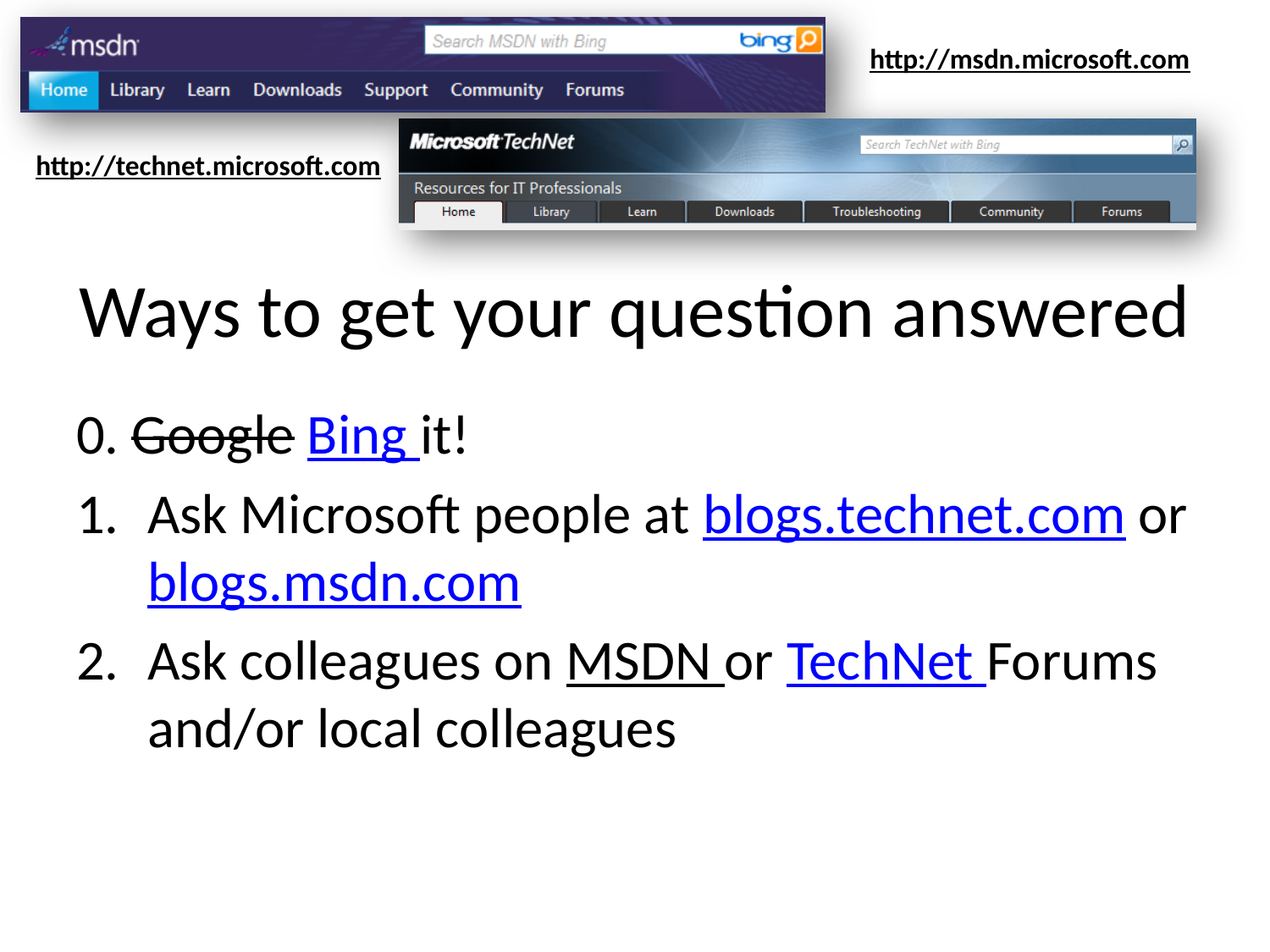

# Ways to get your question answered
0. Google Bing it!
Ask Microsoft people at blogs.technet.com or blogs.msdn.com
Ask colleagues on MSDN or TechNet Forums and/or local colleagues